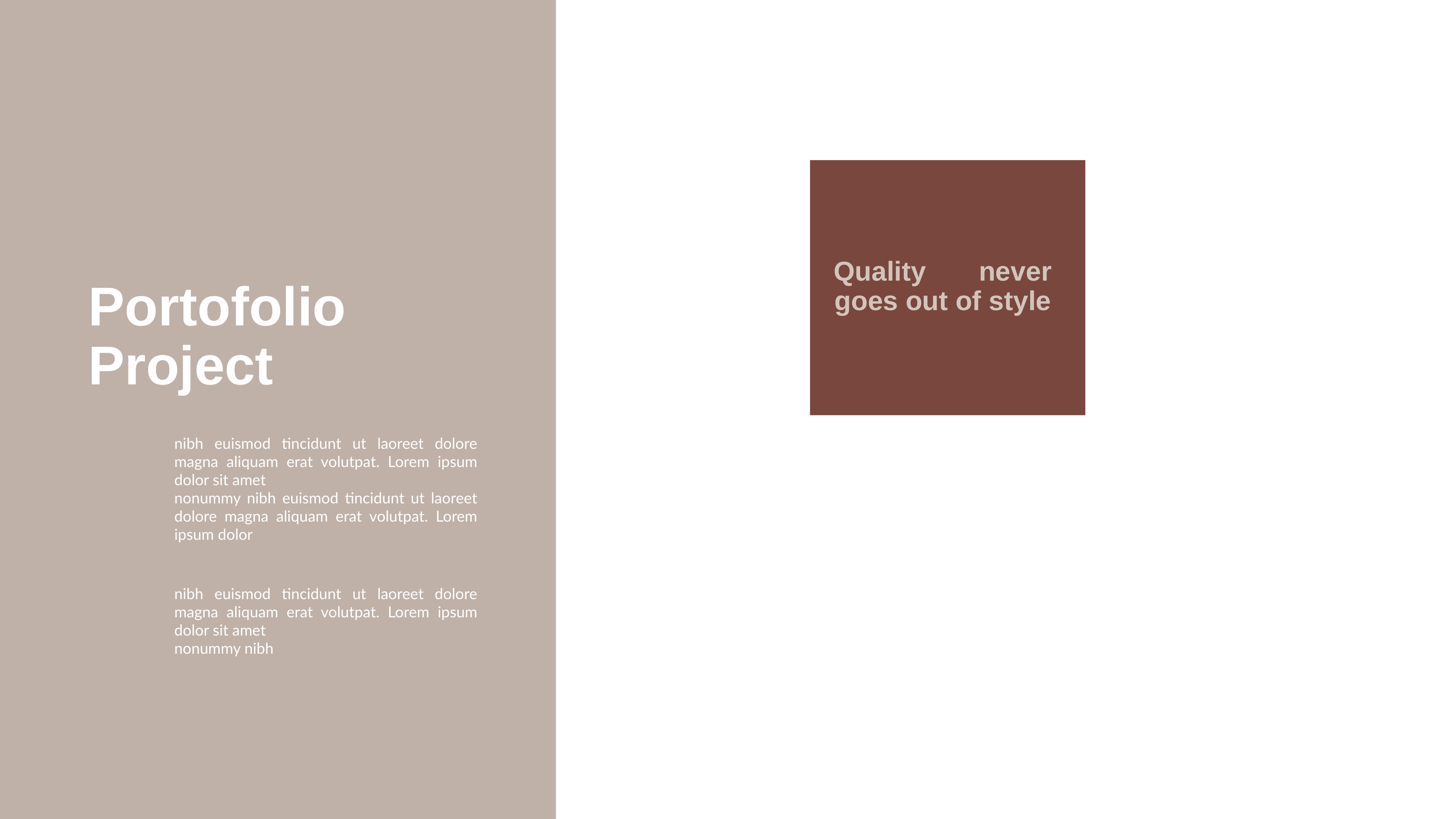

Quality       never goes out of style
Portofolio
Project
nibh euismod tincidunt ut laoreet dolore magna aliquam erat volutpat. Lorem ipsum dolor sit amet
nonummy nibh euismod tincidunt ut laoreet dolore magna aliquam erat volutpat. Lorem ipsum dolor

nibh euismod tincidunt ut laoreet dolore magna aliquam erat volutpat. Lorem ipsum dolor sit amet
nonummy nibh